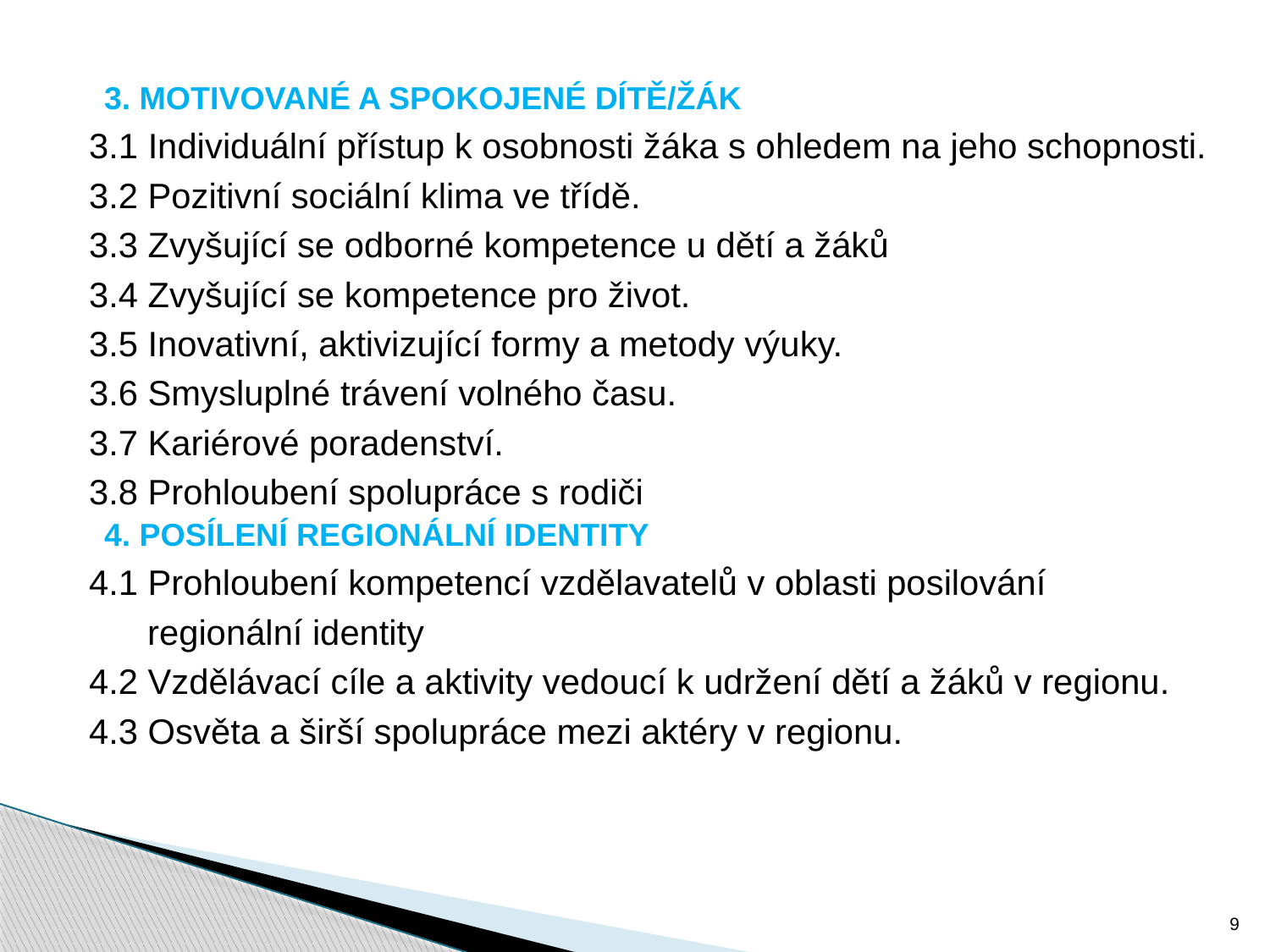

3. MOTIVOVANÉ A SPOKOJENÉ DÍTĚ/ŽÁK
3.1 Individuální přístup k osobnosti žáka s ohledem na jeho schopnosti.
3.2 Pozitivní sociální klima ve třídě.
3.3 Zvyšující se odborné kompetence u dětí a žáků
3.4 Zvyšující se kompetence pro život.
3.5 Inovativní, aktivizující formy a metody výuky.
3.6 Smysluplné trávení volného času.
3.7 Kariérové poradenství.
3.8 Prohloubení spolupráce s rodiči
4. POSÍLENÍ REGIONÁLNÍ IDENTITY
4.1 Prohloubení kompetencí vzdělavatelů v oblasti posilování
      regionální identity
4.2 Vzdělávací cíle a aktivity vedoucí k udržení dětí a žáků v regionu.
4.3 Osvěta a širší spolupráce mezi aktéry v regionu.

9